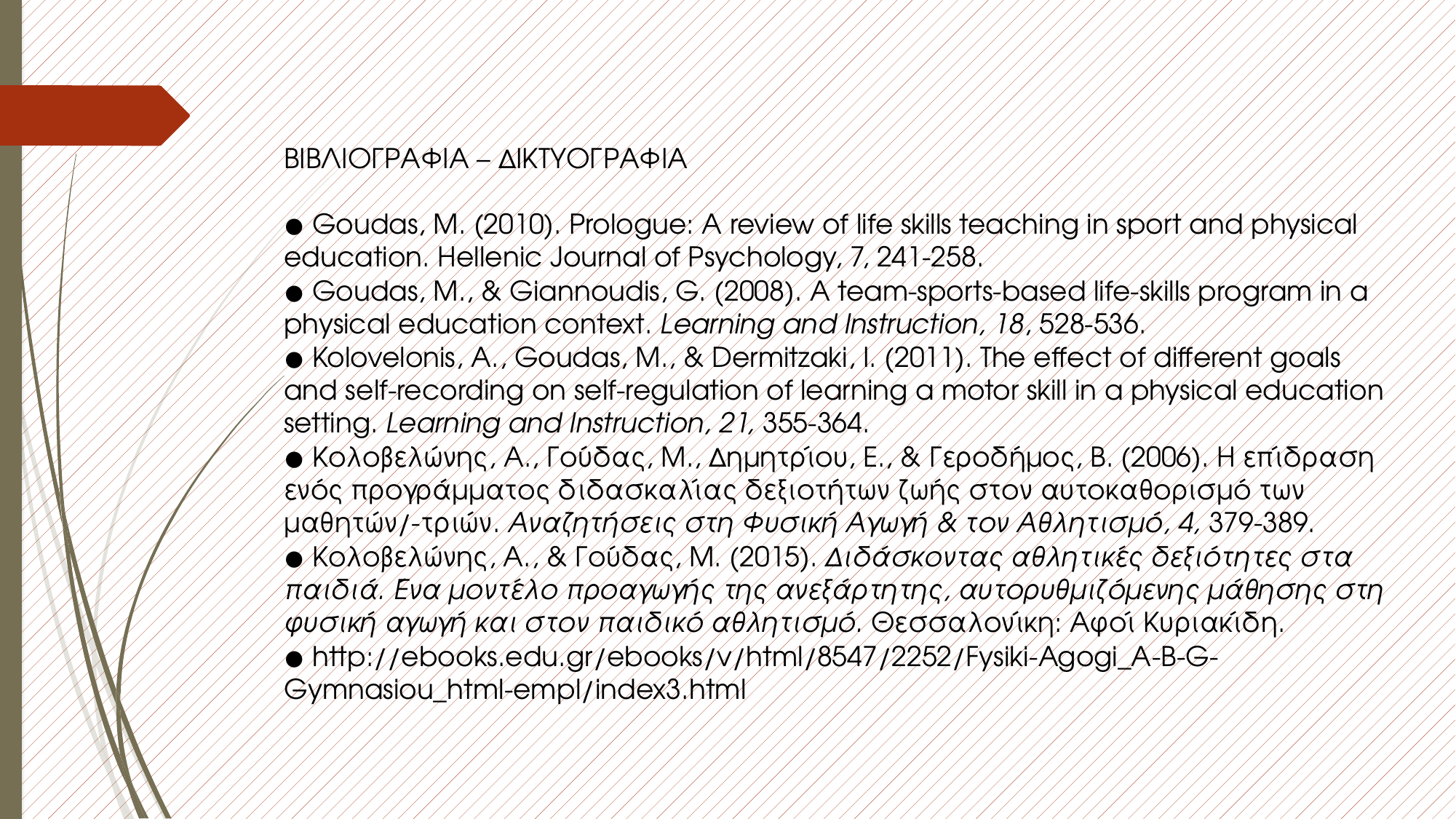

ΒΙΒΛΙΟΓΡΑΦΙΑ – ΔΙΚΤΥΟΓΡΑΦΙΑ

● Goudas, M. (2010). Prologue: A review of life skills teaching in sport and physical education. Hellenic Journal of Psychology, 7, 241-258.
● Goudas, M., & Giannoudis, G. (2008). A team-sports-based life-skills program in a physical education context. Learning and Instruction, 18, 528-536.
● Kolovelonis, A., Goudas, M., & Dermitzaki, I. (2011). The effect of different goals and self-recording on self-regulation of learning a motor skill in a physical education setting. Learning and Instruction, 21, 355-364.
● Κολοβελώνης, Α., Γούδας, Μ., Δημητρίου, Ε., & Γεροδήμος, Β. (2006). Η επίδραση ενός προγράμματος διδασκαλίας δεξιοτήτων ζωής στον αυτοκαθορισμό των μαθητών/-τριών. Αναζητήσεις στη Φυσική Αγωγή & τον Αθλητισμό, 4, 379-389.
● Κολοβελώνης, Α., & Γούδας, Μ. (2015). Διδάσκοντας αθλητικές δεξιότητες στα παιδιά. Ένα μοντέλο προαγωγής της ανεξάρτητης, αυτορυθμιζόμενης μάθησης στη φυσική αγωγή και στον παιδικό αθλητισμό. Θεσσαλονίκη: Αφοί Κυριακίδη.
● http://ebooks.edu.gr/ebooks/v/html/8547/2252/Fysiki-Agogi_A-B-G-Gymnasiou_html-empl/index3.html